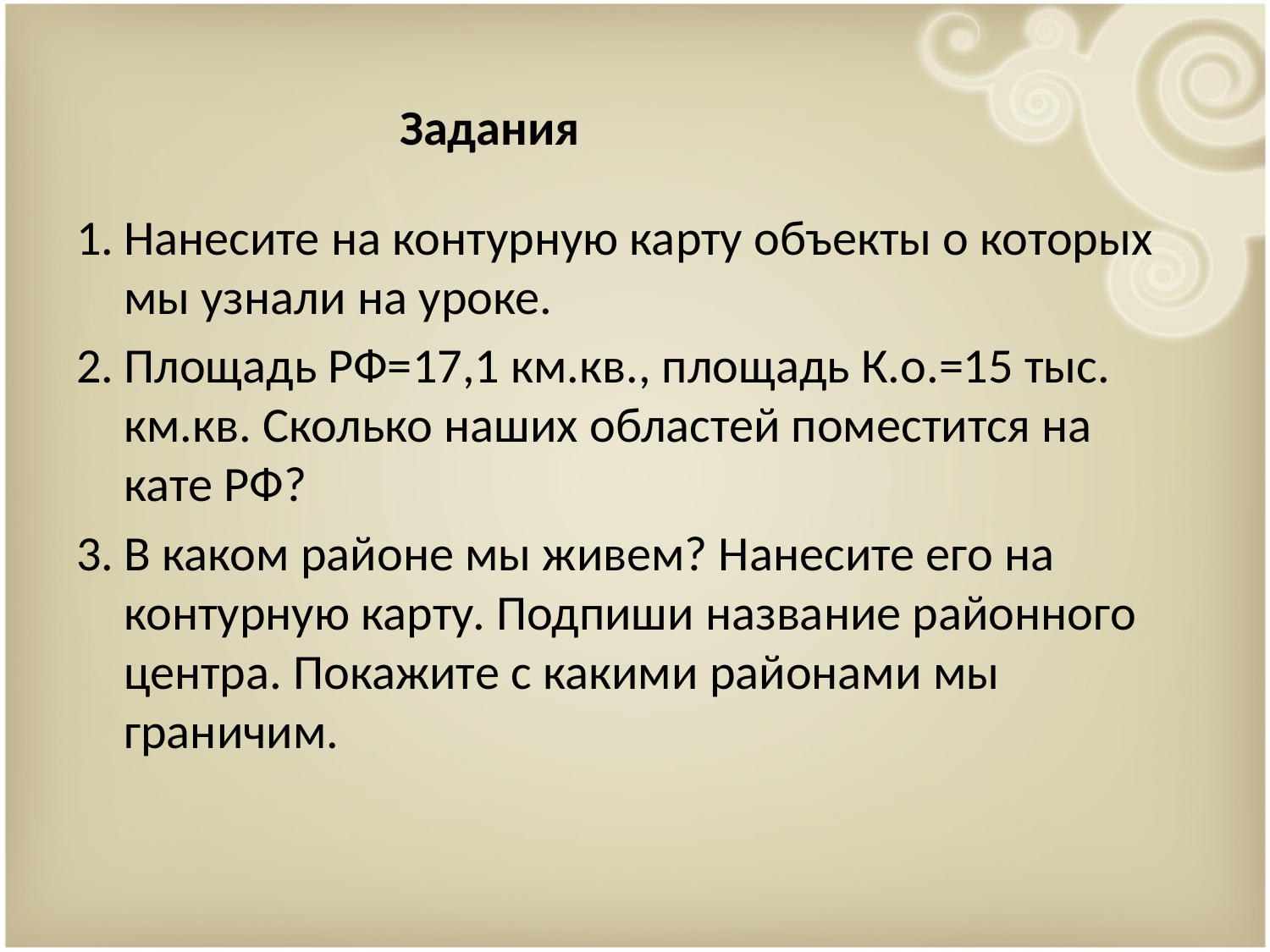

# Задания
Нанесите на контурную карту объекты о которых мы узнали на уроке.
Площадь РФ=17,1 км.кв., площадь К.о.=15 тыс. км.кв. Сколько наших областей поместится на кате РФ?
В каком районе мы живем? Нанесите его на контурную карту. Подпиши название районного центра. Покажите с какими районами мы граничим.